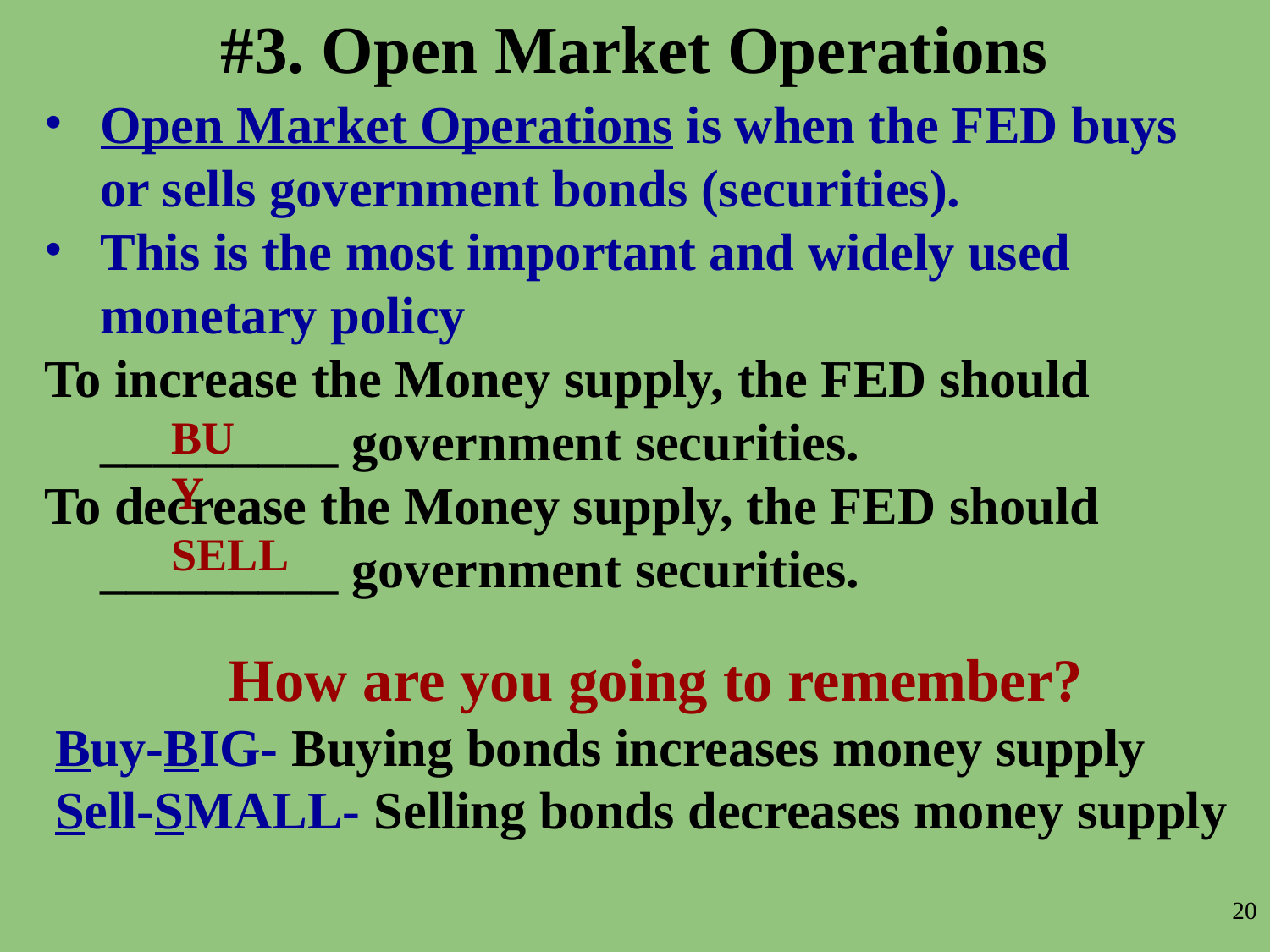

#3. Open Market Operations
Open Market Operations is when the FED buys or sells government bonds (securities).
This is the most important and widely used monetary policy
To increase the Money supply, the FED should _________ government securities.
To decrease the Money supply, the FED should _________ government securities.

BUY
SELL
How are you going to remember?
Buy-BIG- Buying bonds increases money supply
Sell-SMALL- Selling bonds decreases money supply
20